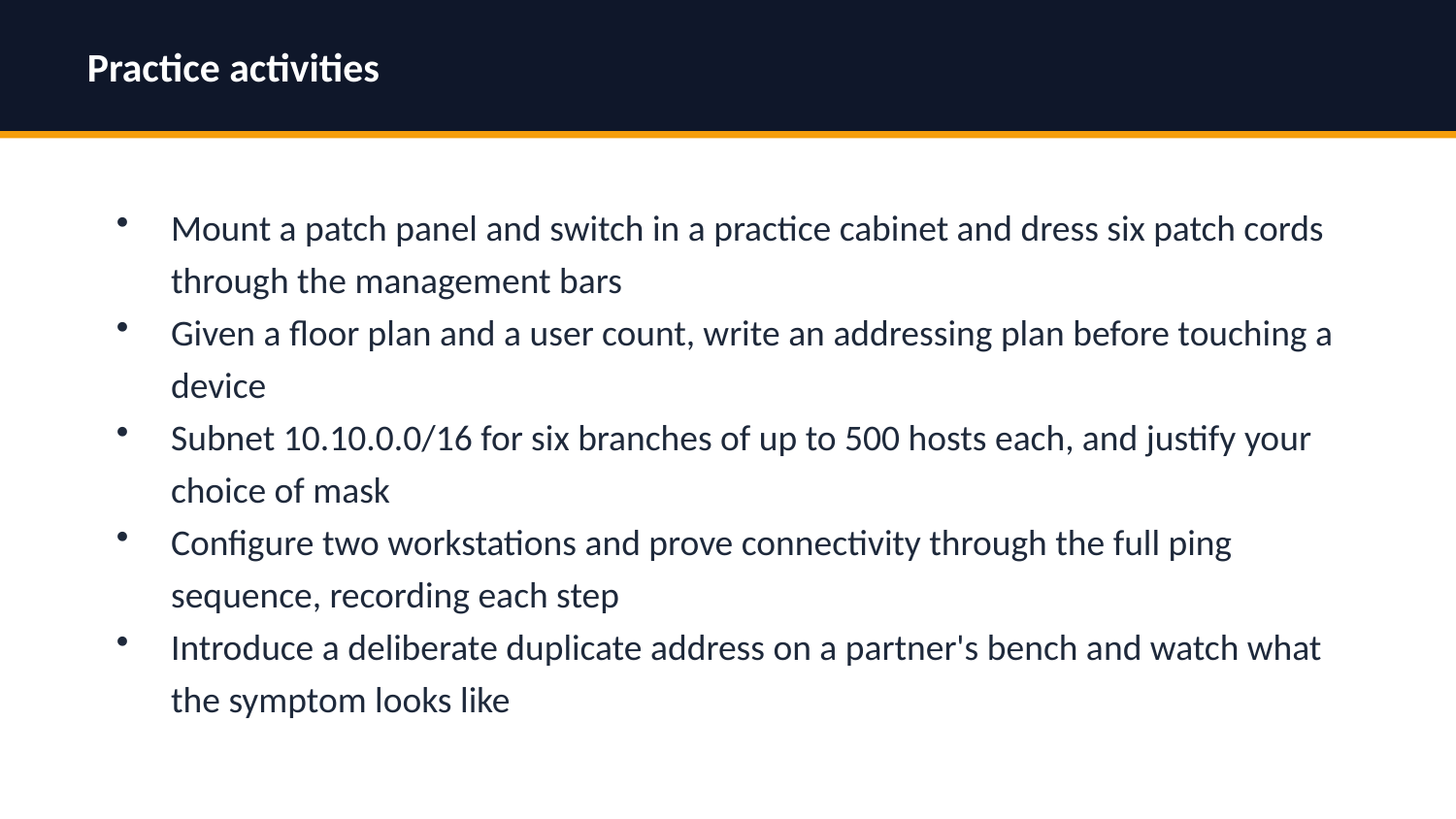

Practice activities

Mount a patch panel and switch in a practice cabinet and dress six patch cords through the management bars
Given a floor plan and a user count, write an addressing plan before touching a device
Subnet 10.10.0.0/16 for six branches of up to 500 hosts each, and justify your choice of mask
Configure two workstations and prove connectivity through the full ping sequence, recording each step
Introduce a deliberate duplicate address on a partner's bench and watch what the symptom looks like